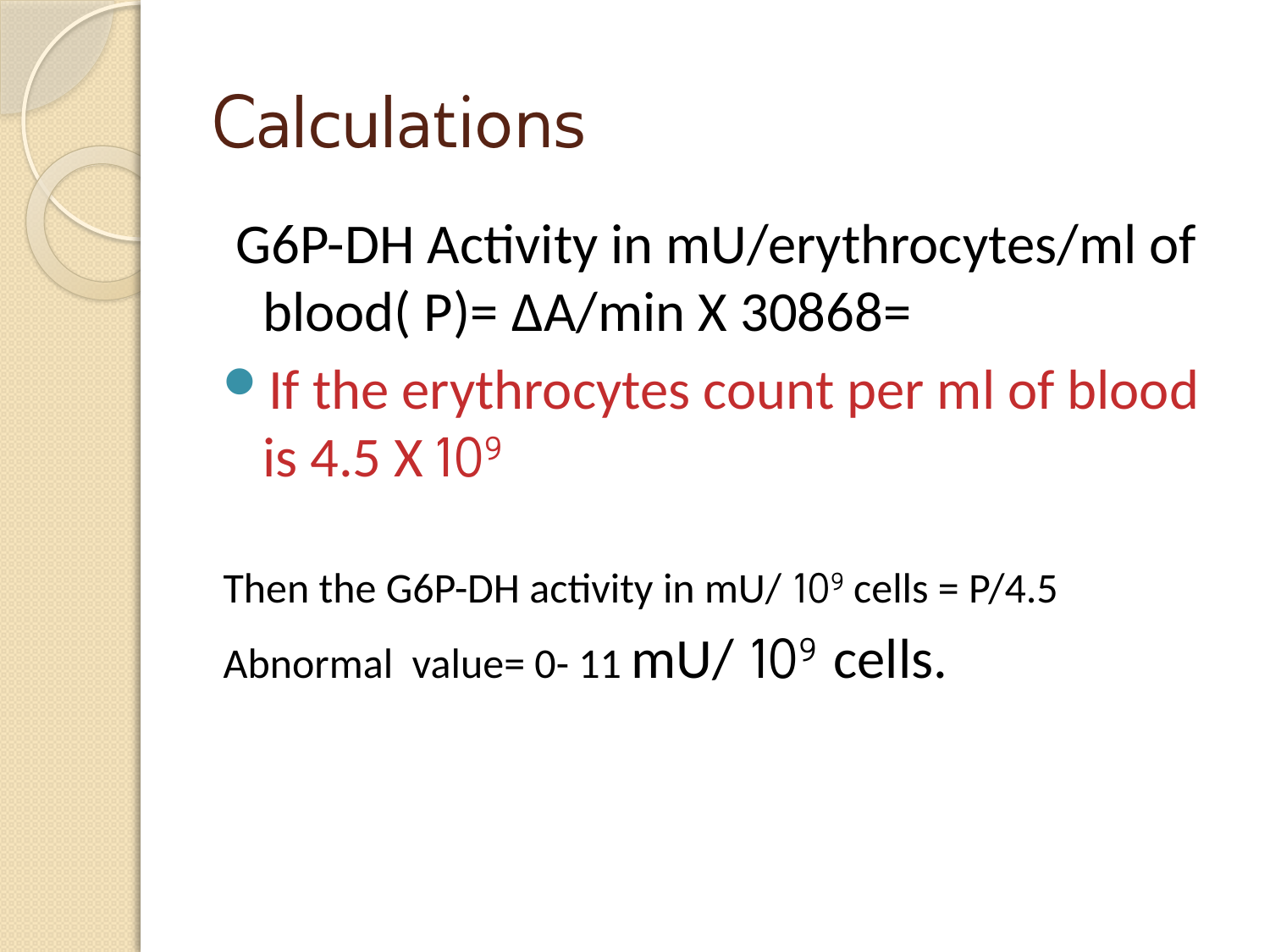

# Calculations
 G6P-DH Activity in mU/erythrocytes/ml of blood( P)= ΔA/min X 30868=
If the erythrocytes count per ml of blood is 4.5 X 109

Then the G6P-DH activity in mU/ 109 cells = P/4.5
Abnormal  value= 0- 11 mU/ 109 cells.